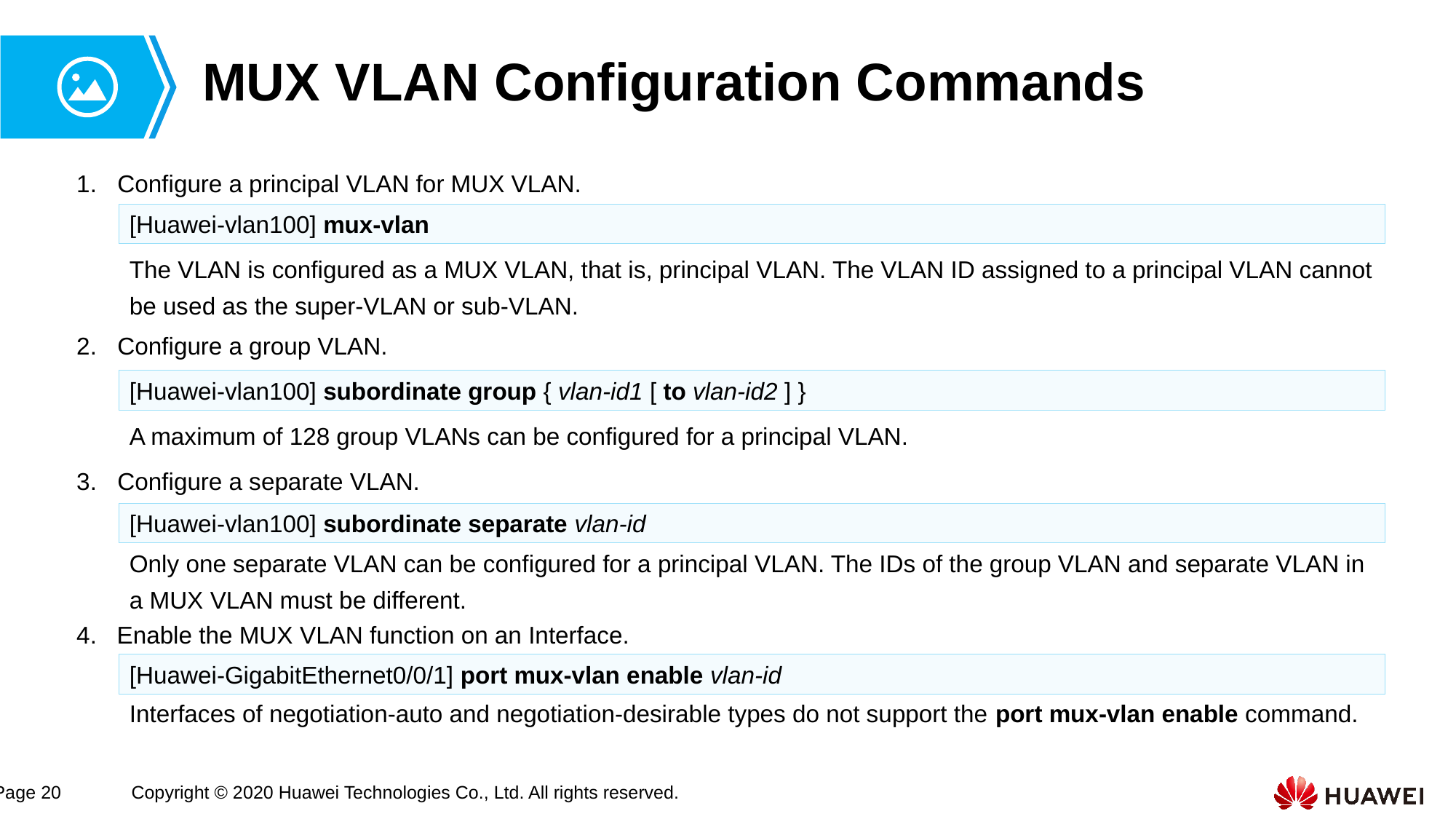

# MUX VLAN Configuration Commands
Configure a principal VLAN for MUX VLAN.
[Huawei-vlan100] mux-vlan
The VLAN is configured as a MUX VLAN, that is, principal VLAN. The VLAN ID assigned to a principal VLAN cannot be used as the super-VLAN or sub-VLAN.
Configure a group VLAN.
[Huawei-vlan100] subordinate group { vlan-id1 [ to vlan-id2 ] }
A maximum of 128 group VLANs can be configured for a principal VLAN.
Configure a separate VLAN.
[Huawei-vlan100] subordinate separate vlan-id
Only one separate VLAN can be configured for a principal VLAN. The IDs of the group VLAN and separate VLAN in a MUX VLAN must be different.
4.   Enable the MUX VLAN function on an Interface.
[Huawei-GigabitEthernet0/0/1] port mux-vlan enable vlan-id
Interfaces of negotiation-auto and negotiation-desirable types do not support the port mux-vlan enable command.